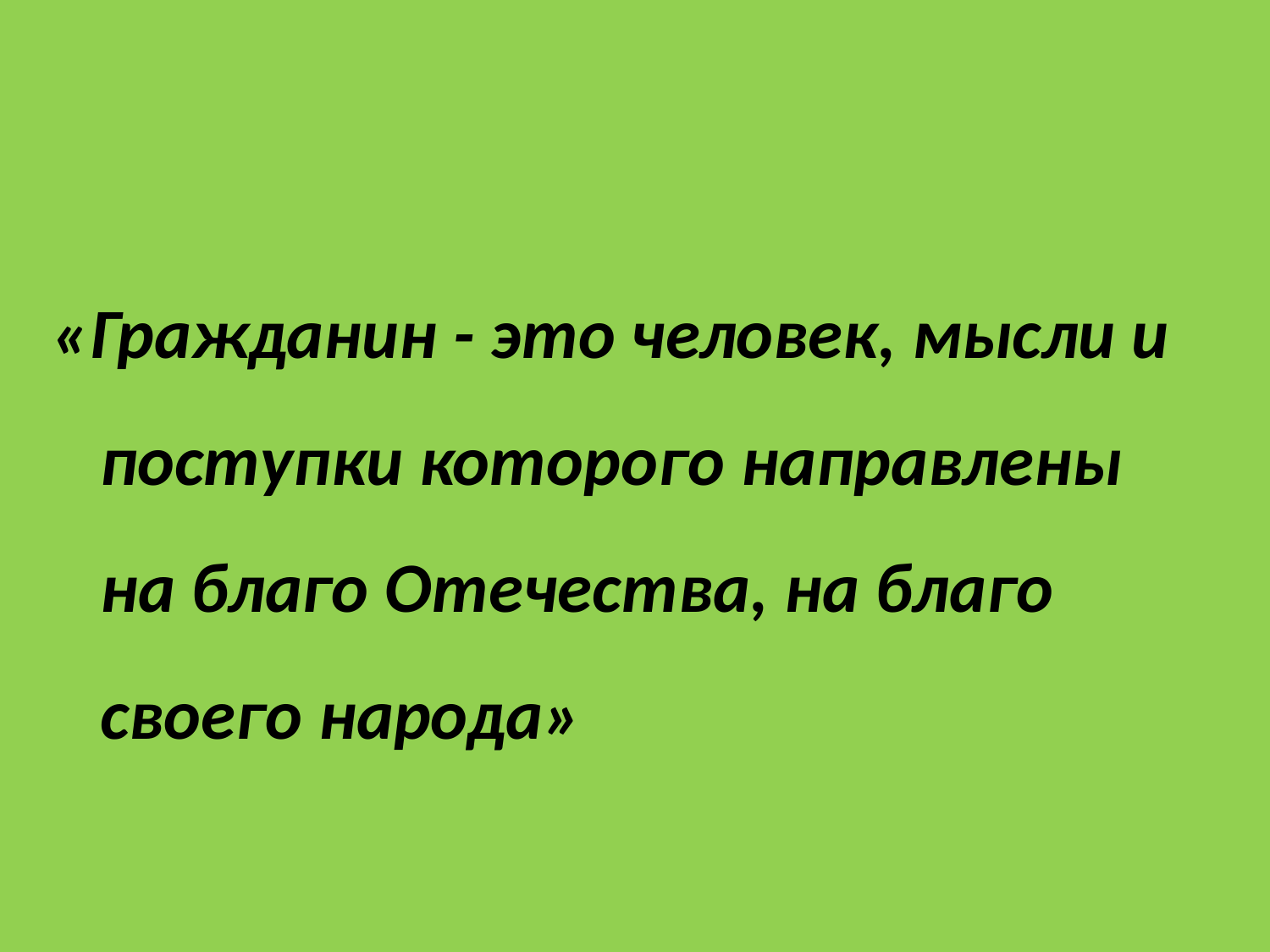

«Гражданин - это человек, мысли и поступки которого направлены на благо Отечества, на благо своего народа»

#